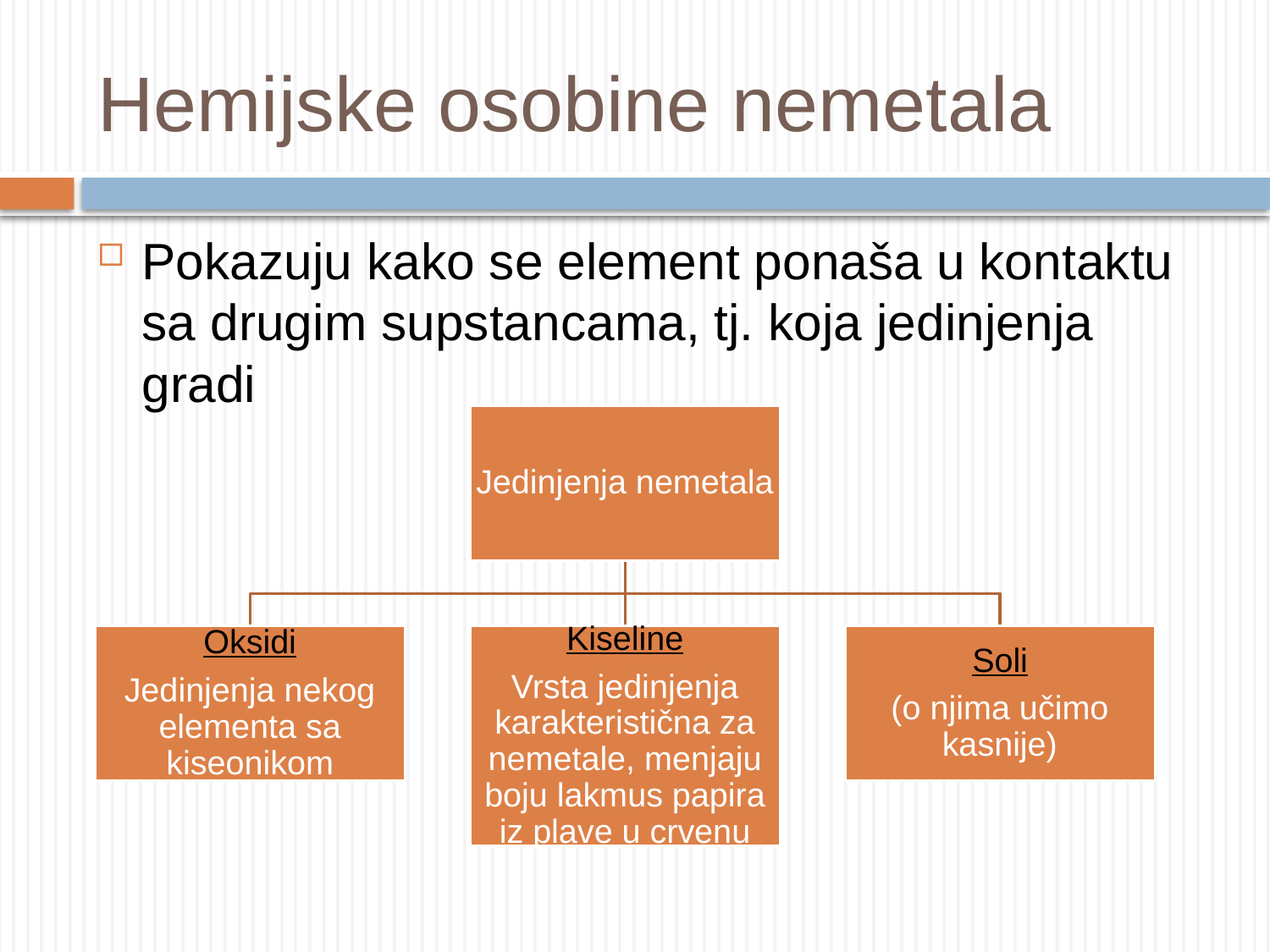

# Hemijske osobine nemetala
Pokazuju kako se element ponaša u kontaktu sa drugim supstancama, tj. koja jedinjenja gradi

Jedinjenja nemetala
Oksidi
Jedinjenja nekog elementa sa kiseonikom
Kiseline
Vrsta jedinjenja karakteristična za nemetale, menjaju boju lakmus papira iz plave u crvenu
Soli
(o njima učimo kasnije)